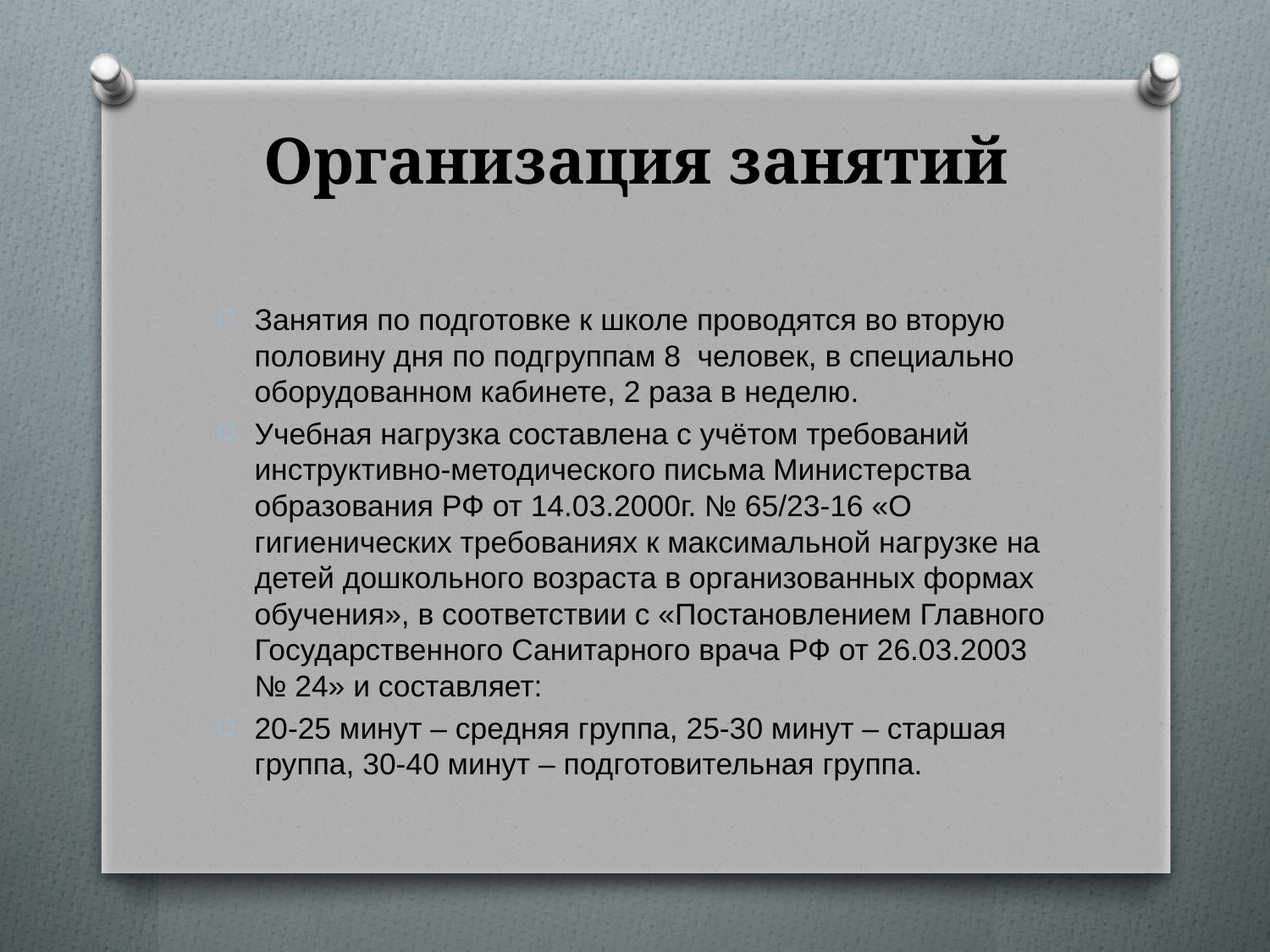

# Организация занятий
Занятия по подготовке к школе проводятся во вторую половину дня по подгруппам 8  человек, в специально оборудованном кабинете, 2 раза в неделю.
Учебная нагрузка составлена с учётом требований инструктивно-методического письма Министерства образования РФ от 14.03.2000г. № 65/23-16 «О гигиенических требованиях к максимальной нагрузке на детей дошкольного возраста в организованных формах обучения», в соответствии с «Постановлением Главного Государственного Санитарного врача РФ от 26.03.2003  № 24» и составляет:
20-25 минут – средняя группа, 25-30 минут – старшая группа, 30-40 минут – подготовительная группа.